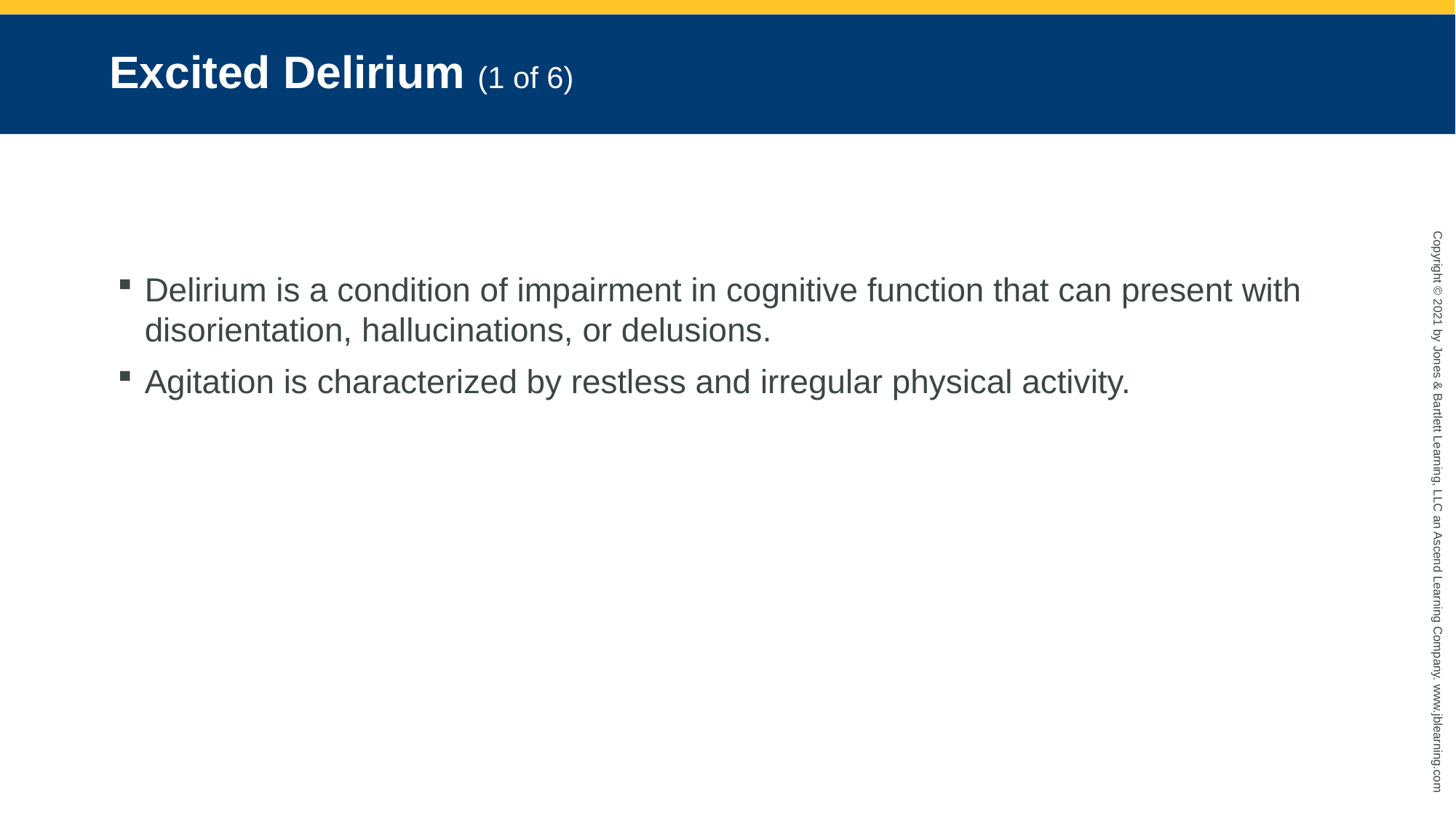

# Excited Delirium (1 of 6)
Delirium is a condition of impairment in cognitive function that can present with disorientation, hallucinations, or delusions.
Agitation is characterized by restless and irregular physical activity.